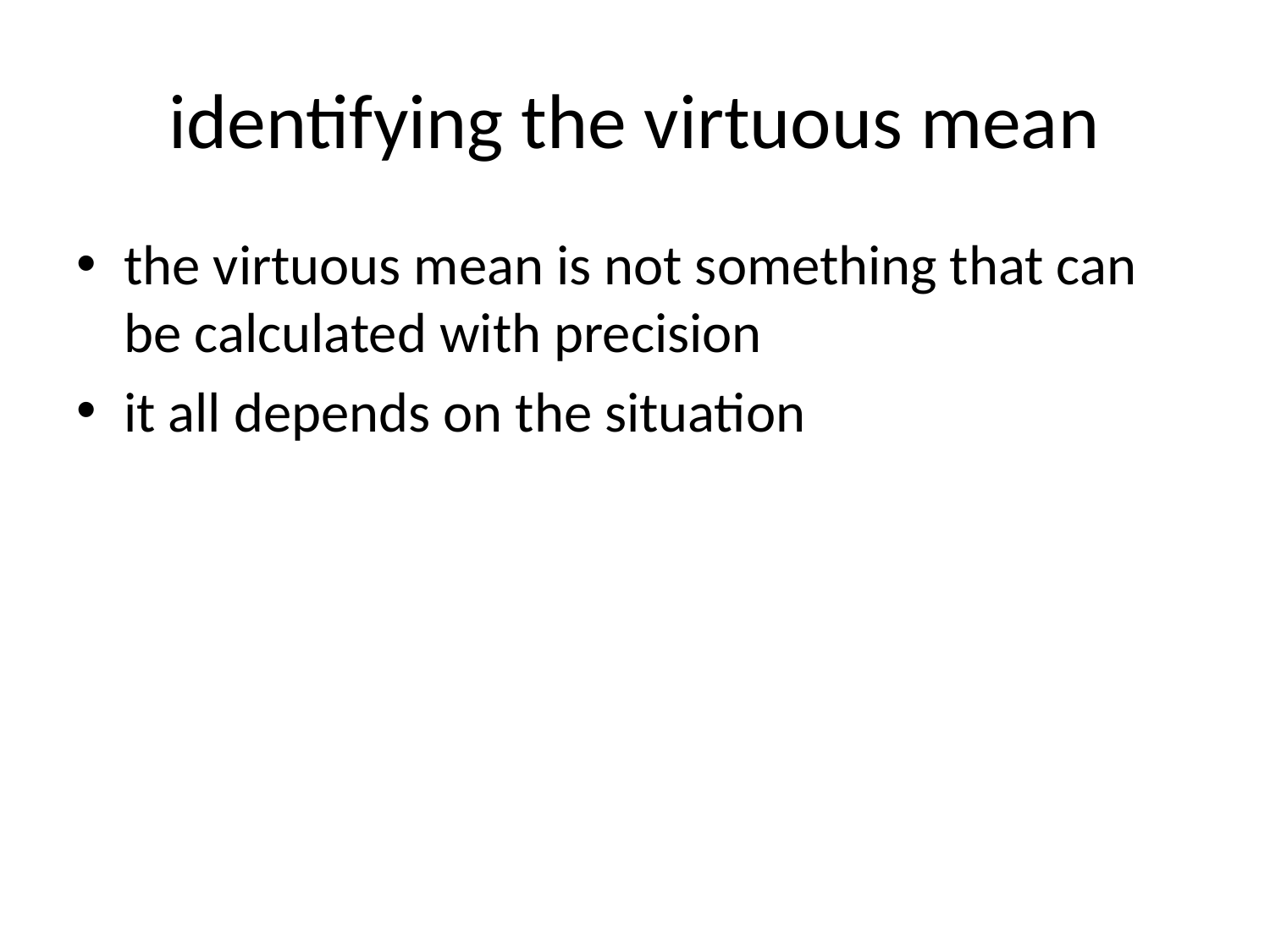

# identifying the virtuous mean
the virtuous mean is not something that can be calculated with precision
it all depends on the situation